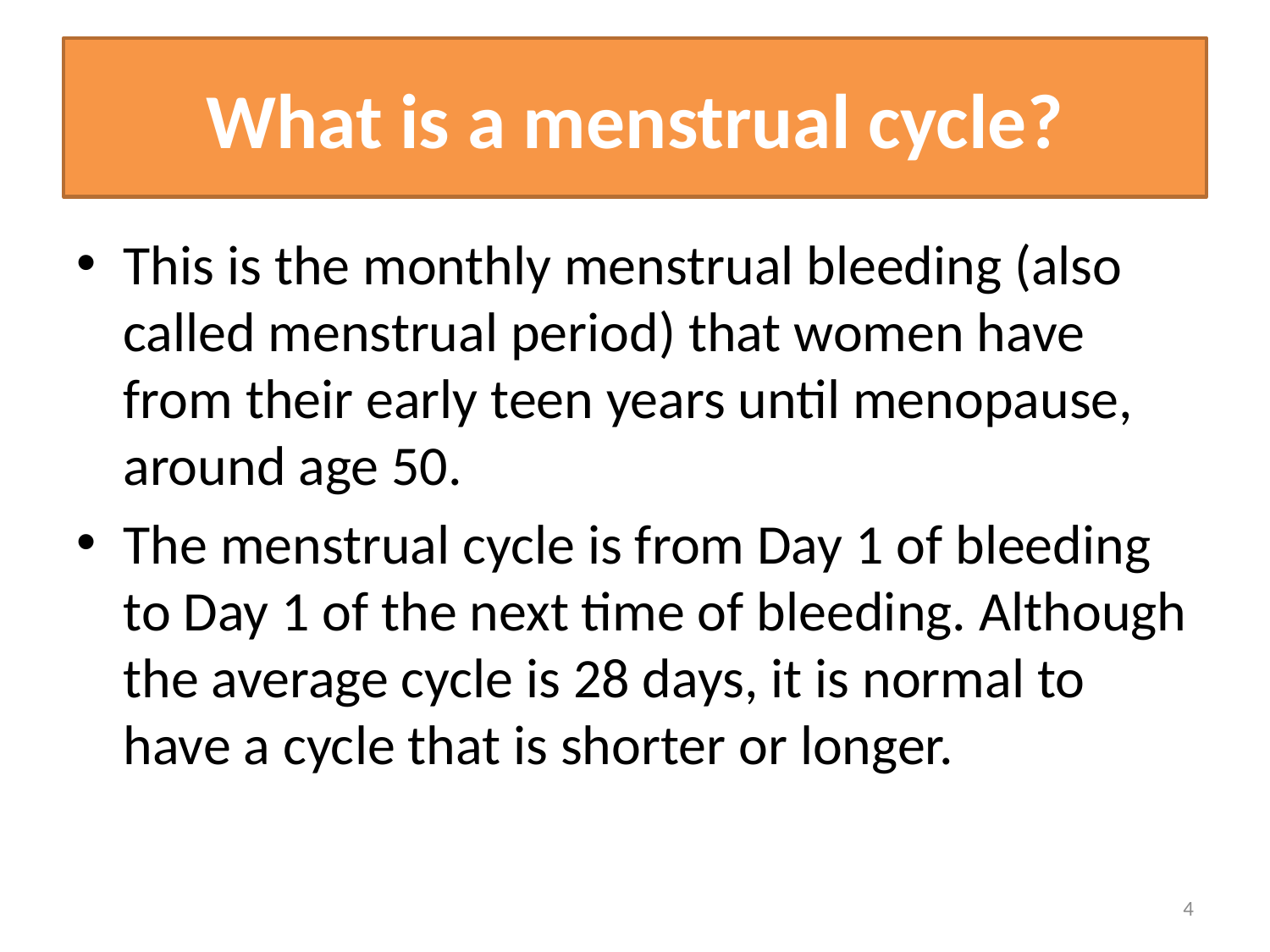

# What is a menstrual cycle?
This is the monthly menstrual bleeding (also called menstrual period) that women have from their early teen years until menopause, around age 50.
The menstrual cycle is from Day 1 of bleeding to Day 1 of the next time of bleeding. Although the average cycle is 28 days, it is normal to have a cycle that is shorter or longer.

4